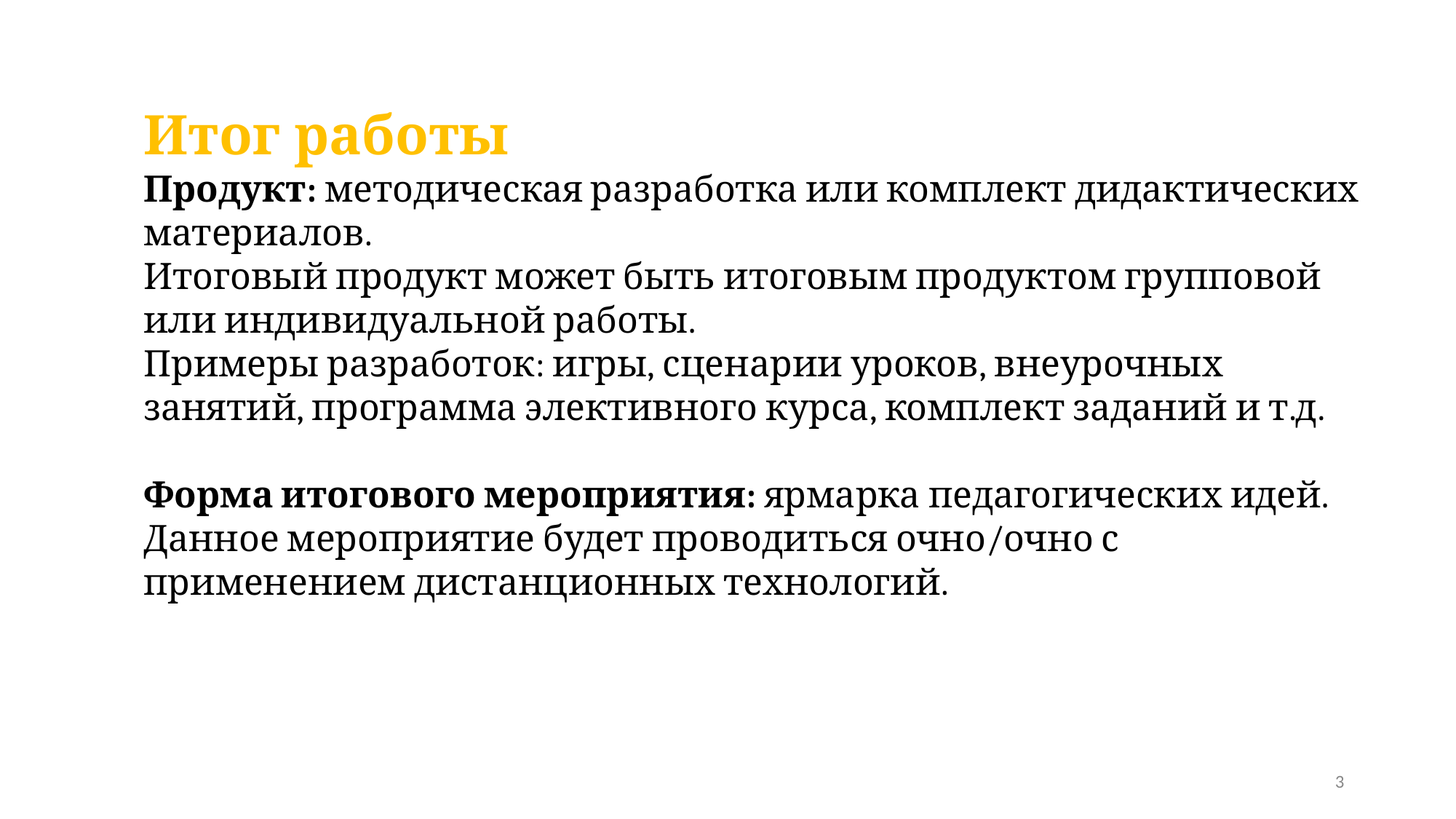

Итог работы
Продукт: методическая разработка или комплект дидактических материалов.
Итоговый продукт может быть итоговым продуктом групповой или индивидуальной работы.
Примеры разработок: игры, сценарии уроков, внеурочных занятий, программа элективного курса, комплект заданий и т.д.

Форма итогового мероприятия: ярмарка педагогических идей.
Данное мероприятие будет проводиться очно/очно с применением дистанционных технологий.
3